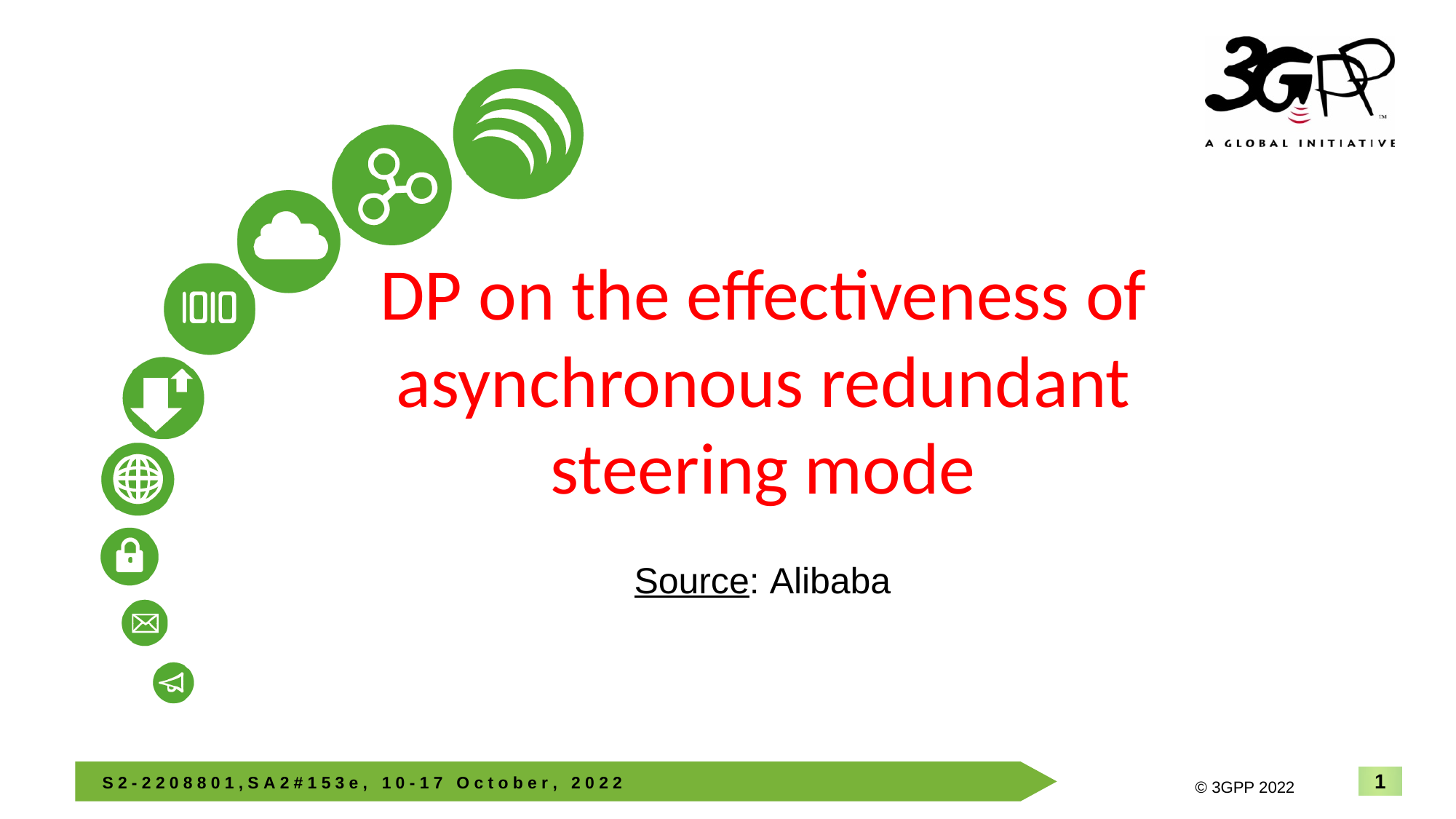

# DP on the effectiveness of asynchronous redundant steering mode
Source: Alibaba